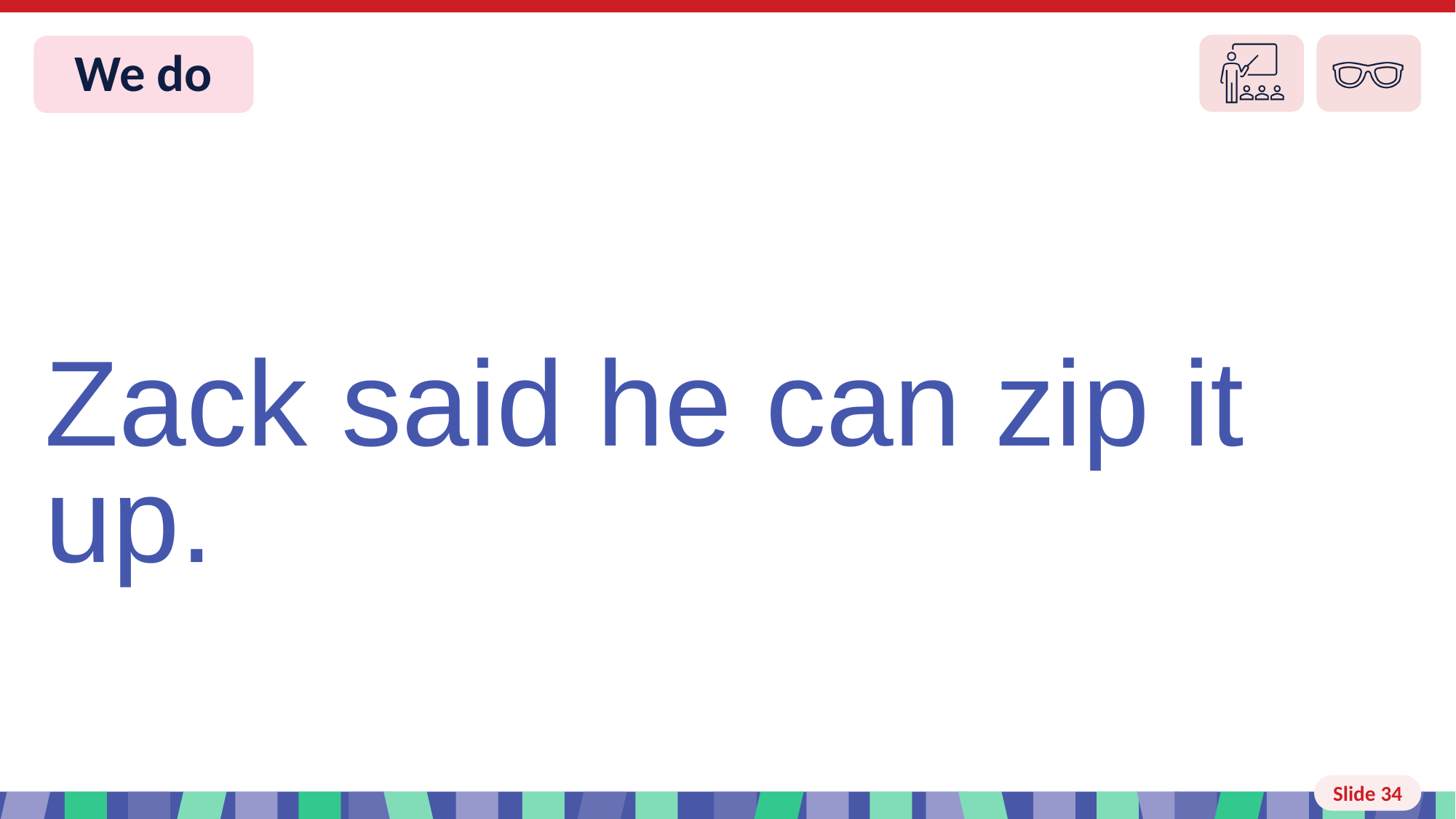

# Slide 24 Slide 34 We do
Zack said he can zip it up.